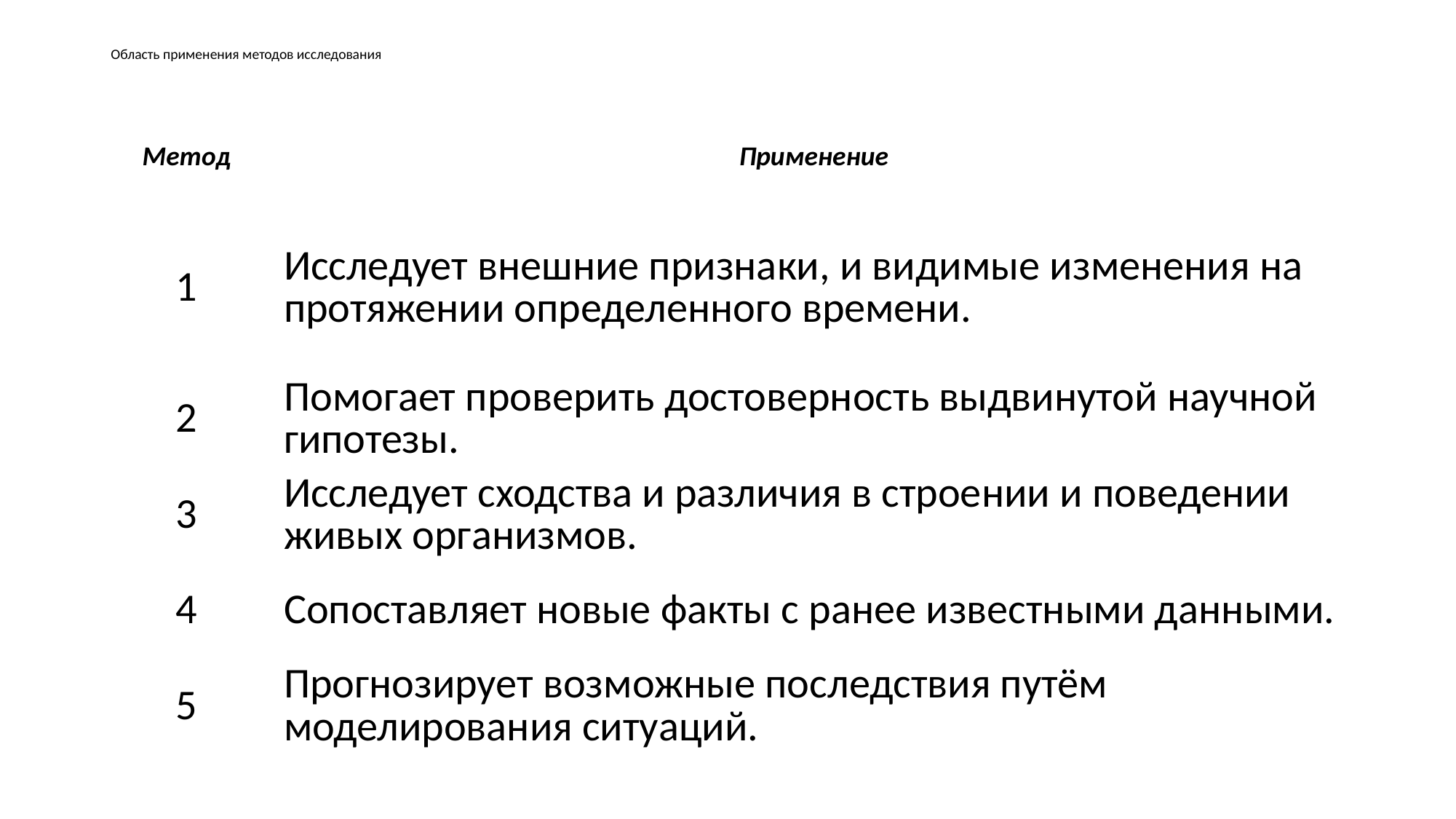

# Область применения методов исследования
| Метод | Применение |
| --- | --- |
| 1 | Исследует внешние признаки, и видимые изменения на протяжении определенного времени. |
| 2 | Помогает проверить достоверность выдвинутой научной гипотезы. |
| 3 | Исследует сходства и различия в строении и поведении живых организмов. |
| 4 | Сопоставляет новые факты с ранее известными данными. |
| 5 | Прогнозирует возможные последствия путём моделирования ситуаций. |